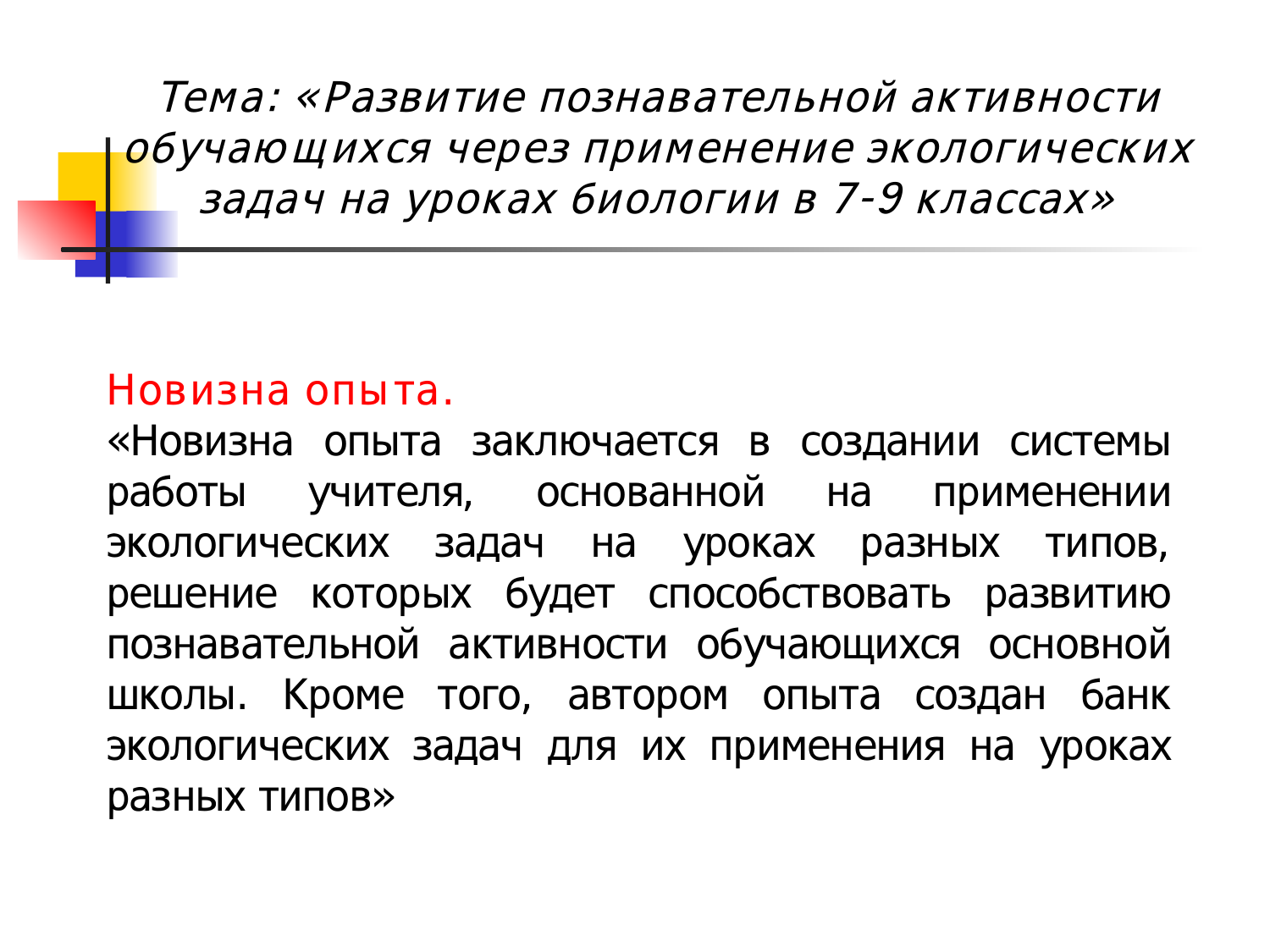

Тема: «Развитие познавательной активности обучающихся через применение экологических задач на уроках биологии в 7-9 классах»
Новизна опыта.
«Новизна опыта заключается в создании системы работы учителя, основанной на применении экологических задач на уроках разных типов, решение которых будет способствовать развитию познавательной активности обучающихся основной школы. Кроме того, автором опыта создан банк экологических задач для их применения на уроках разных типов»